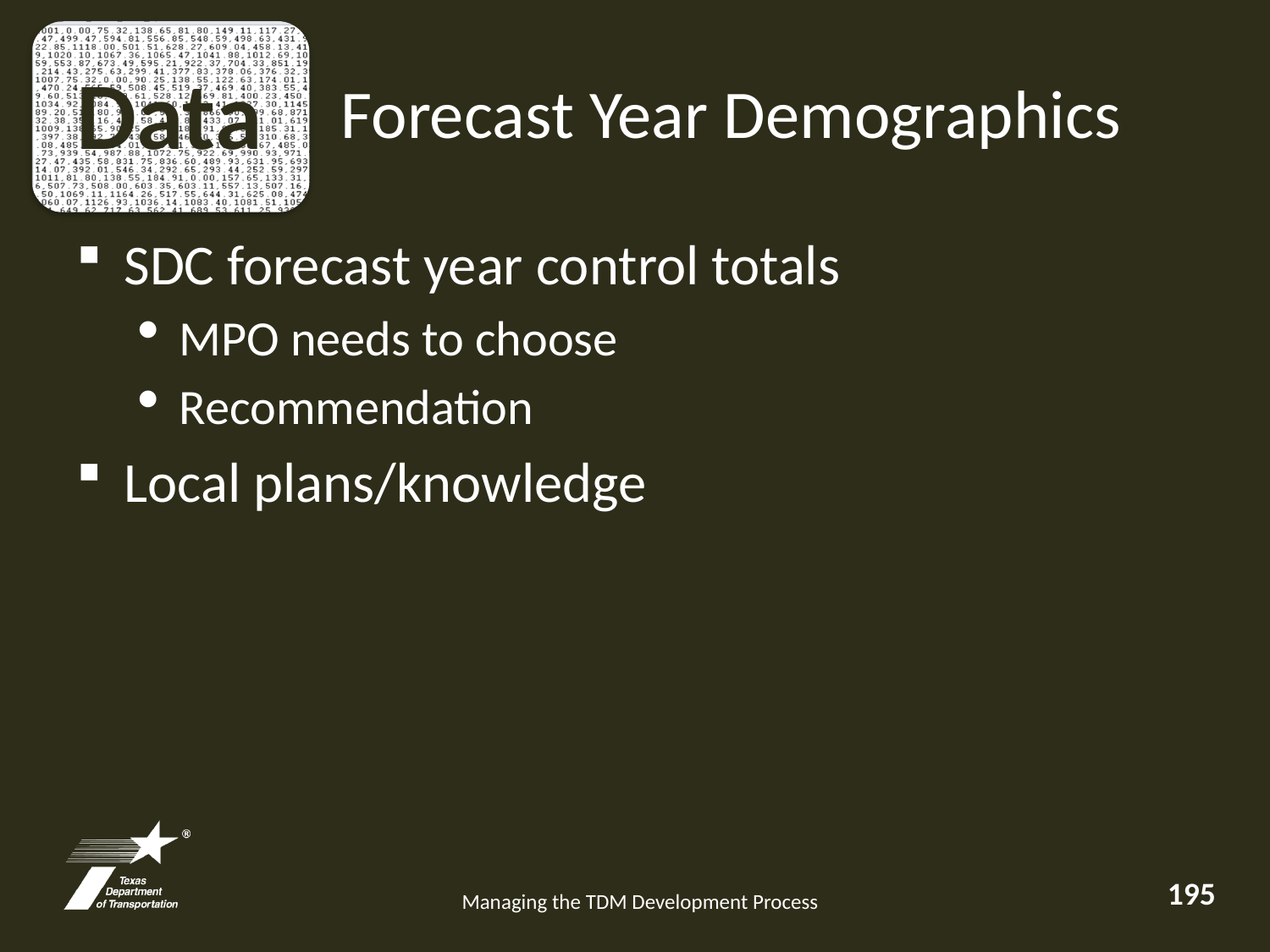

Data
# Forecast Year Demographics
SDC forecast year control totals
MPO needs to choose
Recommendation
Local plans/knowledge